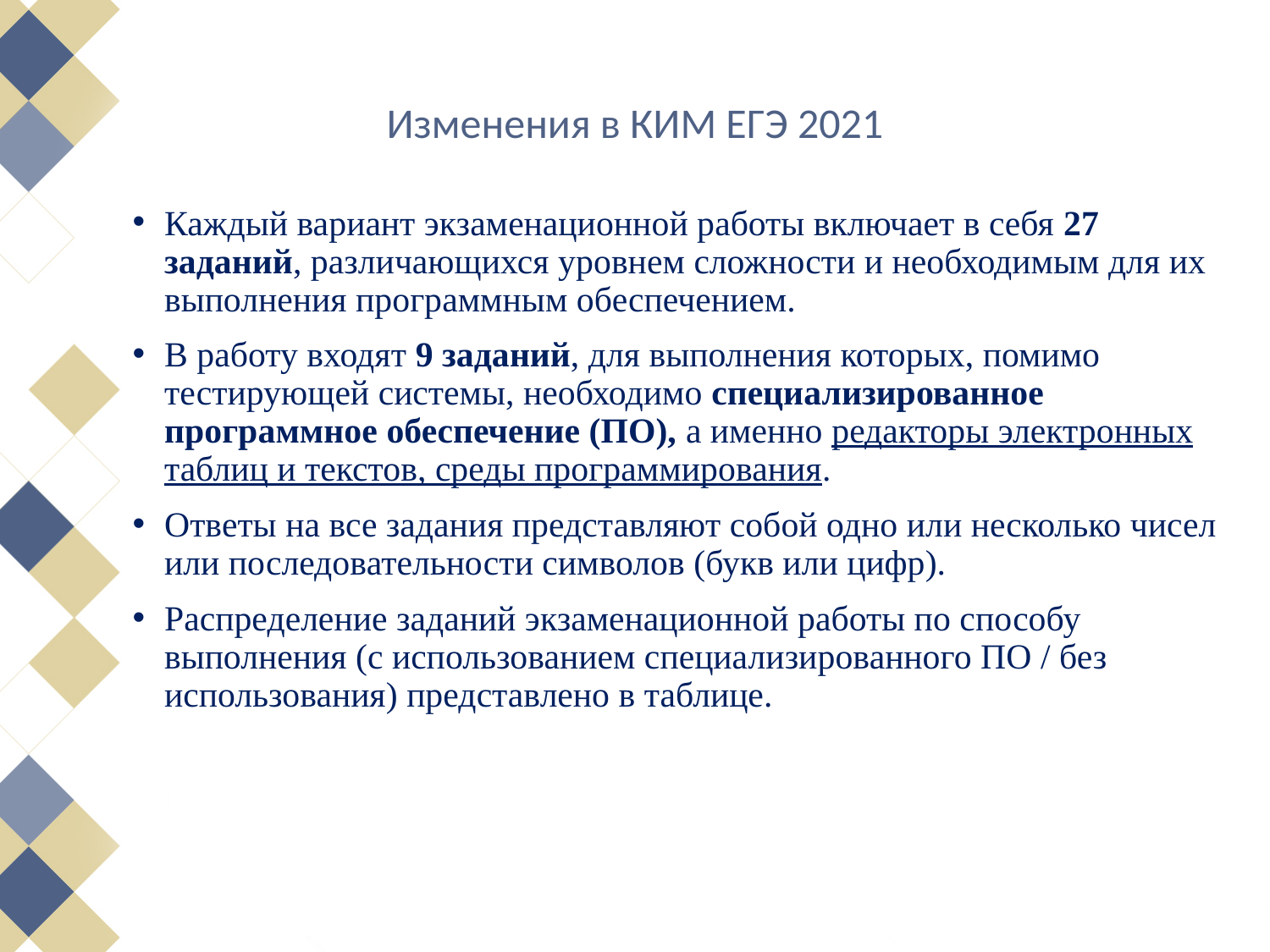

# Изменения в КИМ ЕГЭ 2021
Каждый вариант экзаменационной работы включает в себя 27 заданий, различающихся уровнем сложности и необходимым для их выполнения программным обеспечением.
В работу входят 9 заданий, для выполнения которых, помимо тестирующей системы, необходимо специализированное программное обеспечение (ПО), а именно редакторы электронных таблиц и текстов, среды программирования.
Ответы на все задания представляют собой одно или несколько чисел или последовательности символов (букв или цифр).
Распределение заданий экзаменационной работы по способу выполнения (с использованием специализированного ПО / без использования) представлено в таблице.